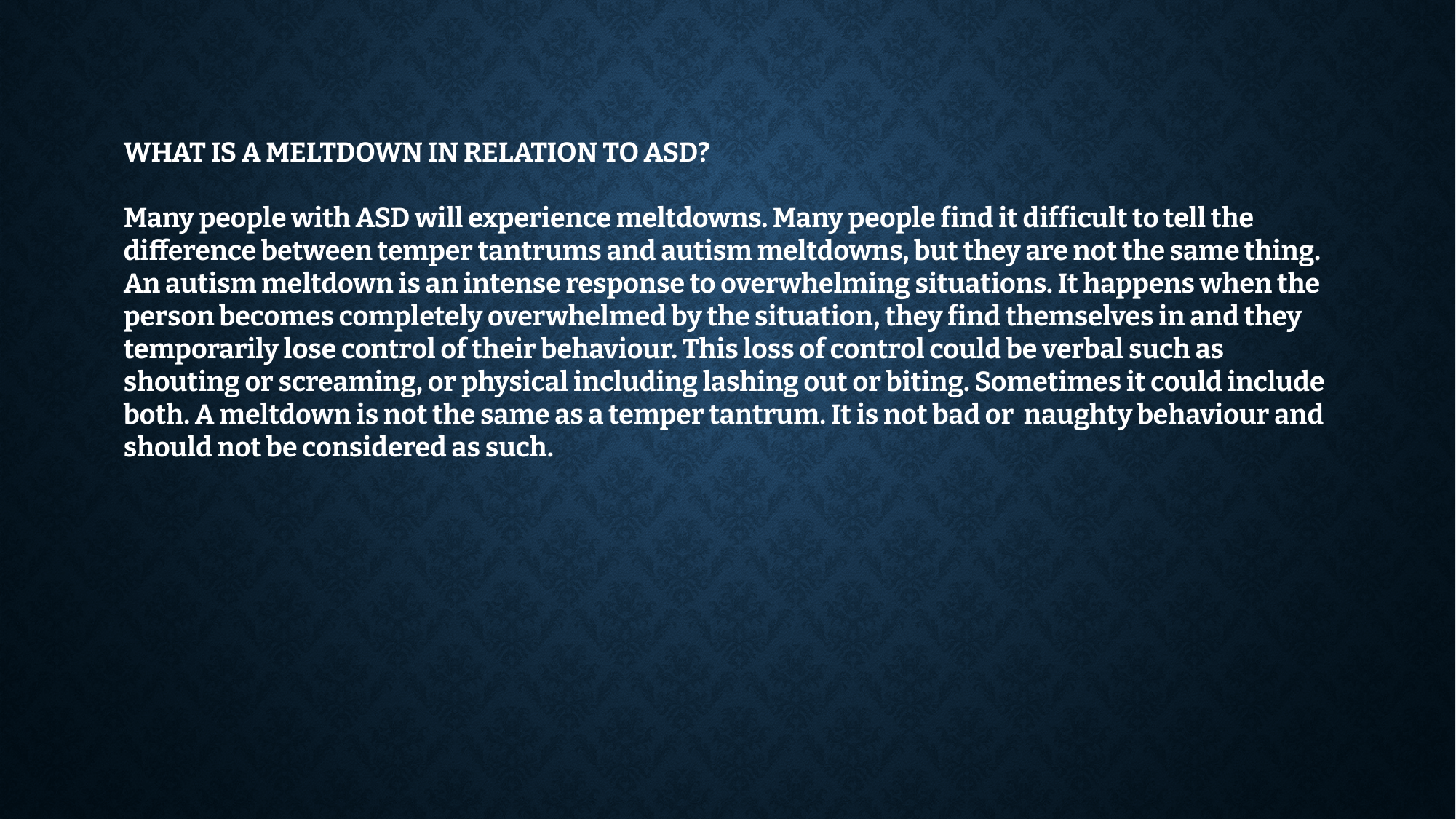

WHAT IS A MELTDOWN IN RELATION TO ASD?

Many people with ASD will experience meltdowns. Many people find it difficult to tell the difference between temper tantrums and autism meltdowns, but they are not the same thing. An autism meltdown is an intense response to overwhelming situations. It happens when the person becomes completely overwhelmed by the situation, they find themselves in and they temporarily lose control of their behaviour. This loss of control could be verbal such as shouting or screaming, or physical including lashing out or biting. Sometimes it could include both. A meltdown is not the same as a temper tantrum. It is not bad or  naughty behaviour and should not be considered as such.